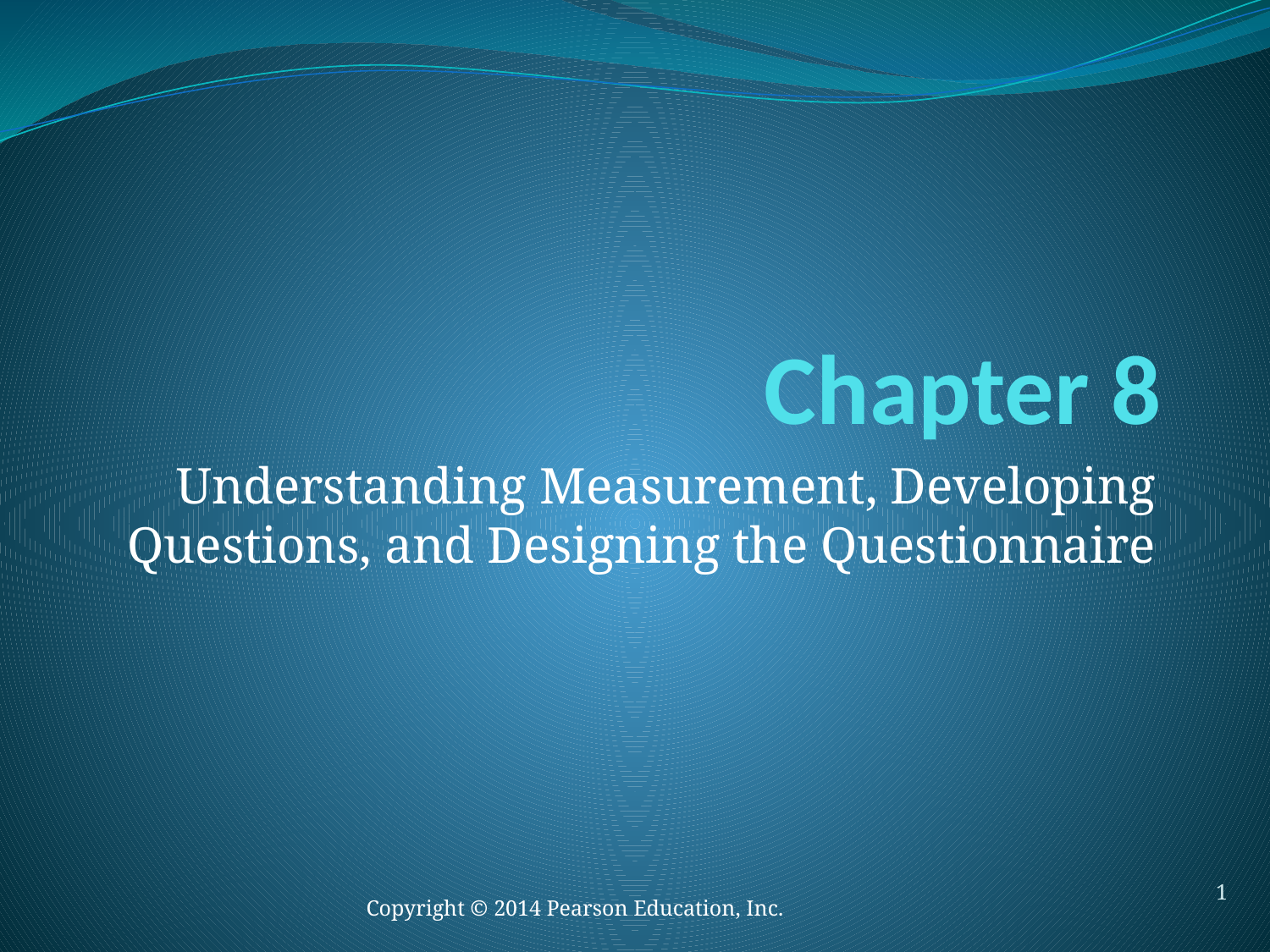

# Chapter 8
Understanding Measurement, Developing Questions, and Designing the Questionnaire

1
Copyright © 2014 Pearson Education, Inc.